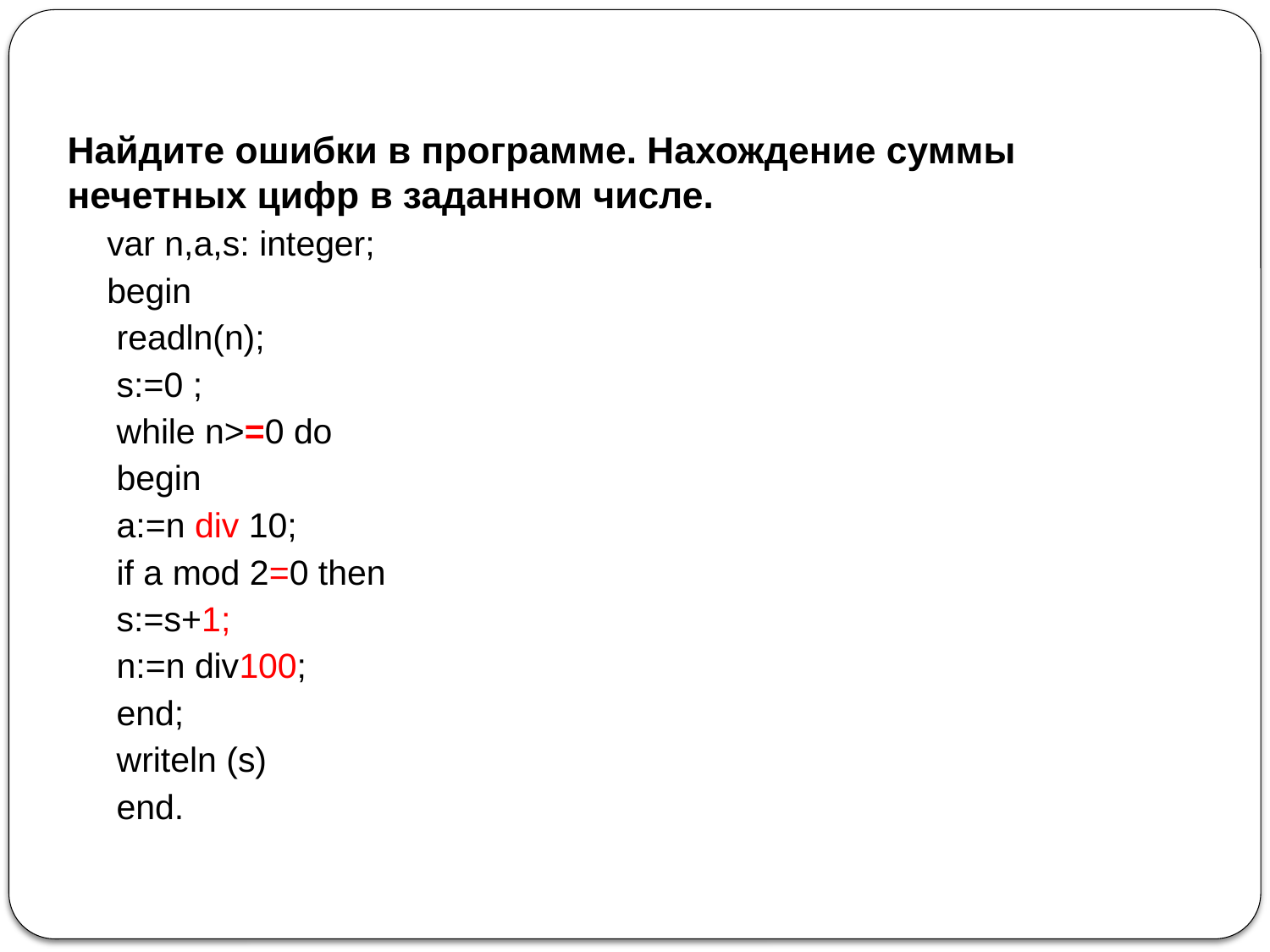

Найдите ошибки в программе. Нахождение суммы нечетных цифр в заданном числе.
var n,a,s: integer;
begin
 readln(n);
 s:=0 ;
 while n>=0 do
 begin
 a:=n div 10;
 if a mod 2=0 then
 s:=s+1;
 n:=n div100;
 end;
 writeln (s)
 end.